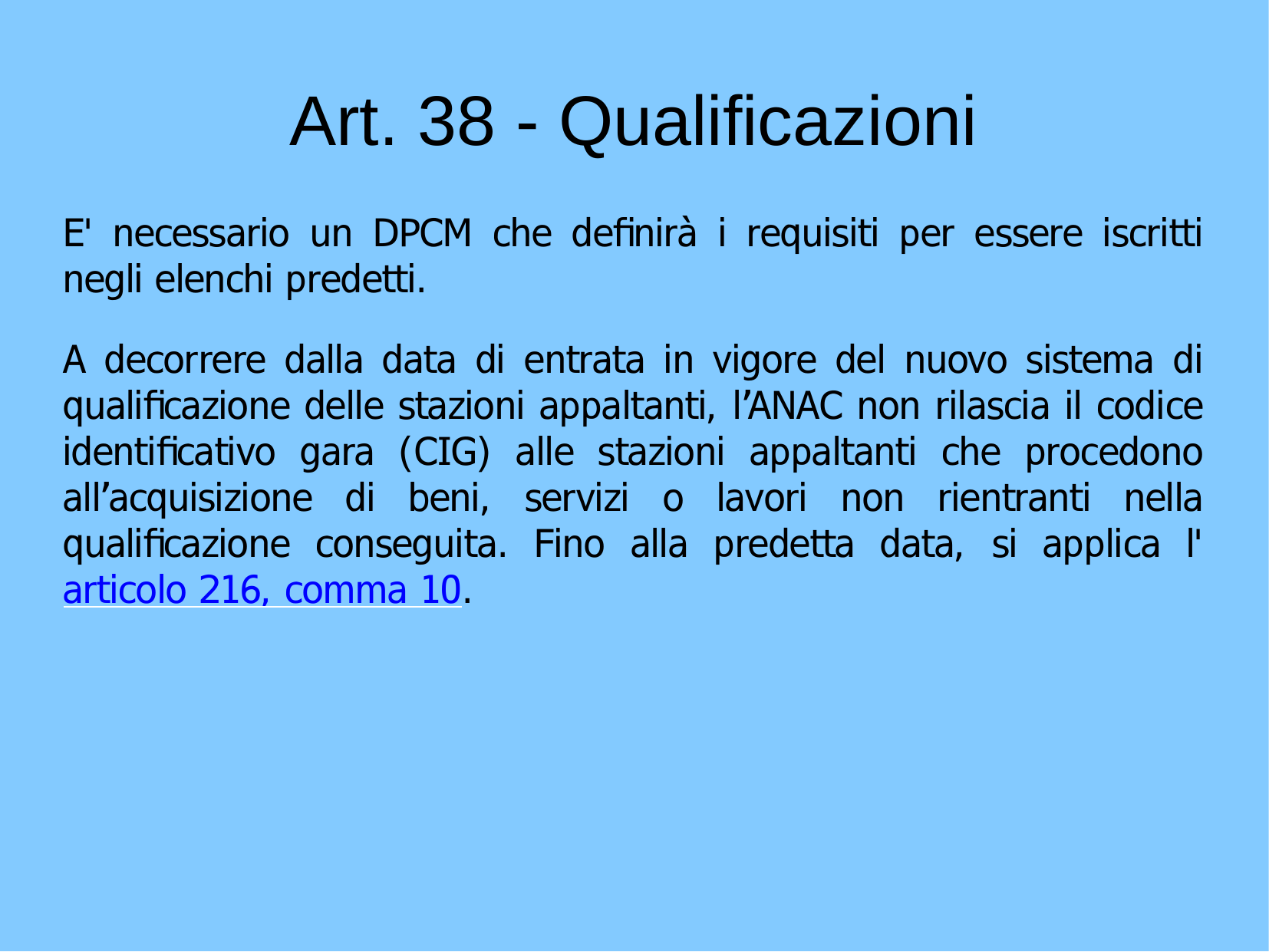

Art. 38 - Qualificazioni
E' necessario un DPCM che definirà i requisiti per essere iscritti negli elenchi predetti.

A decorrere dalla data di entrata in vigore del nuovo sistema di qualificazione delle stazioni appaltanti, l’ANAC non rilascia il codice identificativo gara (CIG) alle stazioni appaltanti che procedono all’acquisizione di beni, servizi o lavori non rientranti nella qualificazione conseguita. Fino alla predetta data, si applica l'articolo 216, comma 10.